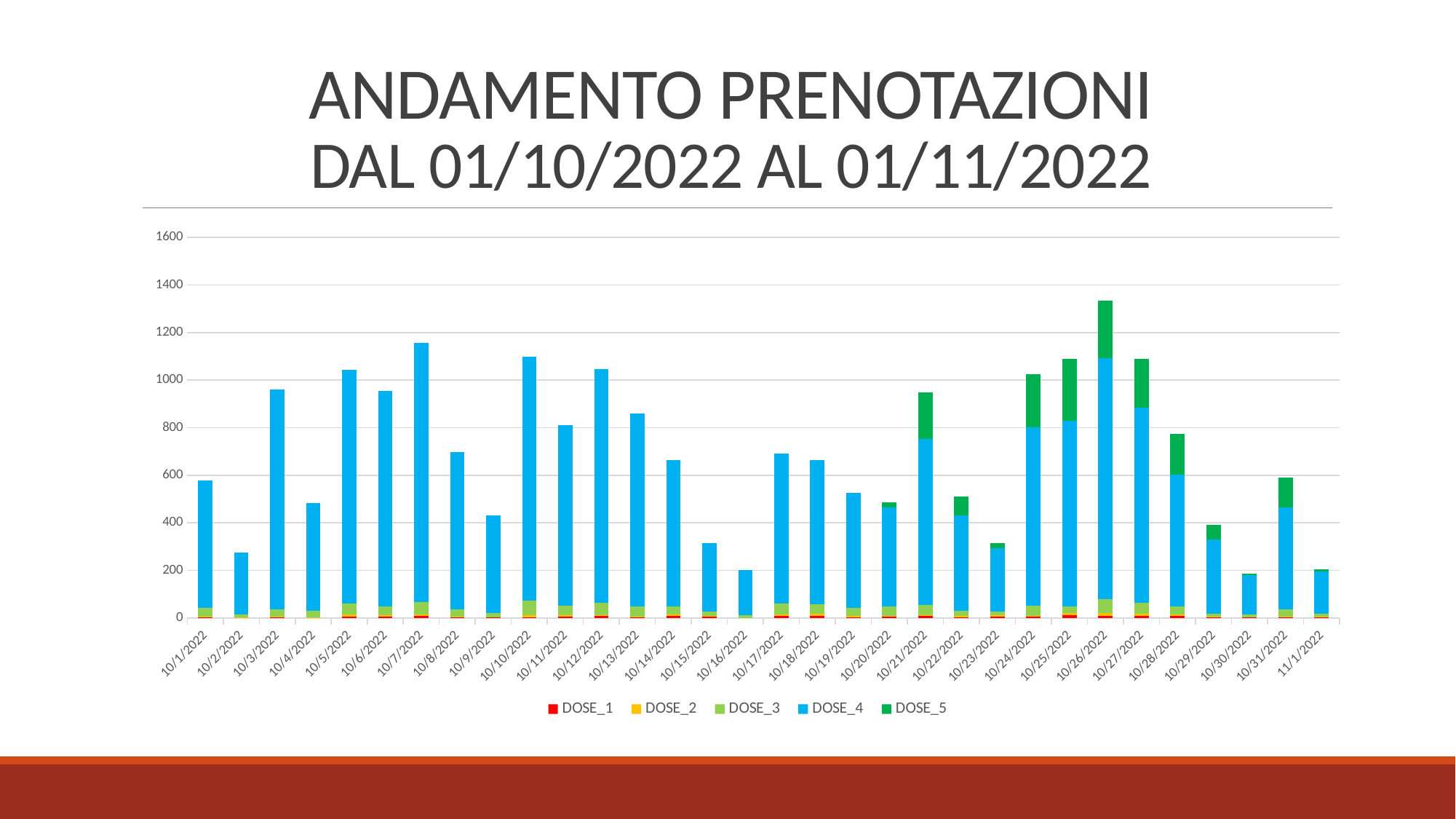

# Andamento prenotazioni dal 01/10/2022 al 01/11/2022

### Chart

| Category | DOSE_1 | DOSE_2 | DOSE_3 | DOSE_4 | DOSE_5 |
|---|---|---|---|---|---|
| 44835 | 2.0 | 4.0 | 37.0 | 535.0 | 0.0 |
| 44836 | 1.0 | 1.0 | 12.0 | 261.0 | 0.0 |
| 44837 | 2.0 | 3.0 | 31.0 | 924.0 | 0.0 |
| 44838 | 1.0 | 1.0 | 27.0 | 455.0 | 0.0 |
| 44839 | 6.0 | 8.0 | 45.0 | 985.0 | 0.0 |
| 44840 | 6.0 | 7.0 | 36.0 | 906.0 | 0.0 |
| 44841 | 7.0 | 7.0 | 53.0 | 1091.0 | 0.0 |
| 44842 | 2.0 | 2.0 | 33.0 | 659.0 | 0.0 |
| 44843 | 1.0 | 0.0 | 21.0 | 409.0 | 0.0 |
| 44844 | 3.0 | 7.0 | 64.0 | 1024.0 | 0.0 |
| 44845 | 4.0 | 7.0 | 41.0 | 760.0 | 0.0 |
| 44846 | 8.0 | 5.0 | 50.0 | 982.0 | 0.0 |
| 44847 | 3.0 | 3.0 | 41.0 | 812.0 | 0.0 |
| 44848 | 7.0 | 7.0 | 34.0 | 616.0 | 0.0 |
| 44849 | 4.0 | 4.0 | 19.0 | 289.0 | 0.0 |
| 44850 | 0.0 | 0.0 | 10.0 | 190.0 | 0.0 |
| 44851 | 8.0 | 8.0 | 43.0 | 633.0 | 0.0 |
| 44852 | 8.0 | 9.0 | 40.0 | 607.0 | 0.0 |
| 44853 | 3.0 | 6.0 | 34.0 | 482.0 | 0.0 |
| 44854 | 4.0 | 5.0 | 38.0 | 418.0 | 21.0 |
| 44855 | 7.0 | 6.0 | 42.0 | 698.0 | 194.0 |
| 44856 | 2.0 | 5.0 | 24.0 | 400.0 | 81.0 |
| 44857 | 5.0 | 5.0 | 16.0 | 267.0 | 23.0 |
| 44858 | 5.0 | 4.0 | 43.0 | 750.0 | 223.0 |
| 44859 | 12.0 | 10.0 | 27.0 | 780.0 | 259.0 |
| 44860 | 8.0 | 13.0 | 59.0 | 1012.0 | 242.0 |
| 44861 | 7.0 | 10.0 | 47.0 | 819.0 | 207.0 |
| 44862 | 8.0 | 8.0 | 32.0 | 556.0 | 171.0 |
| 44863 | 1.0 | 4.0 | 13.0 | 311.0 | 61.0 |
| 44864 | 2.0 | 0.0 | 13.0 | 164.0 | 6.0 |
| 44865 | 1.0 | 4.0 | 30.0 | 430.0 | 124.0 |
| 44866 | 3.0 | 3.0 | 11.0 | 178.0 | 10.0 |